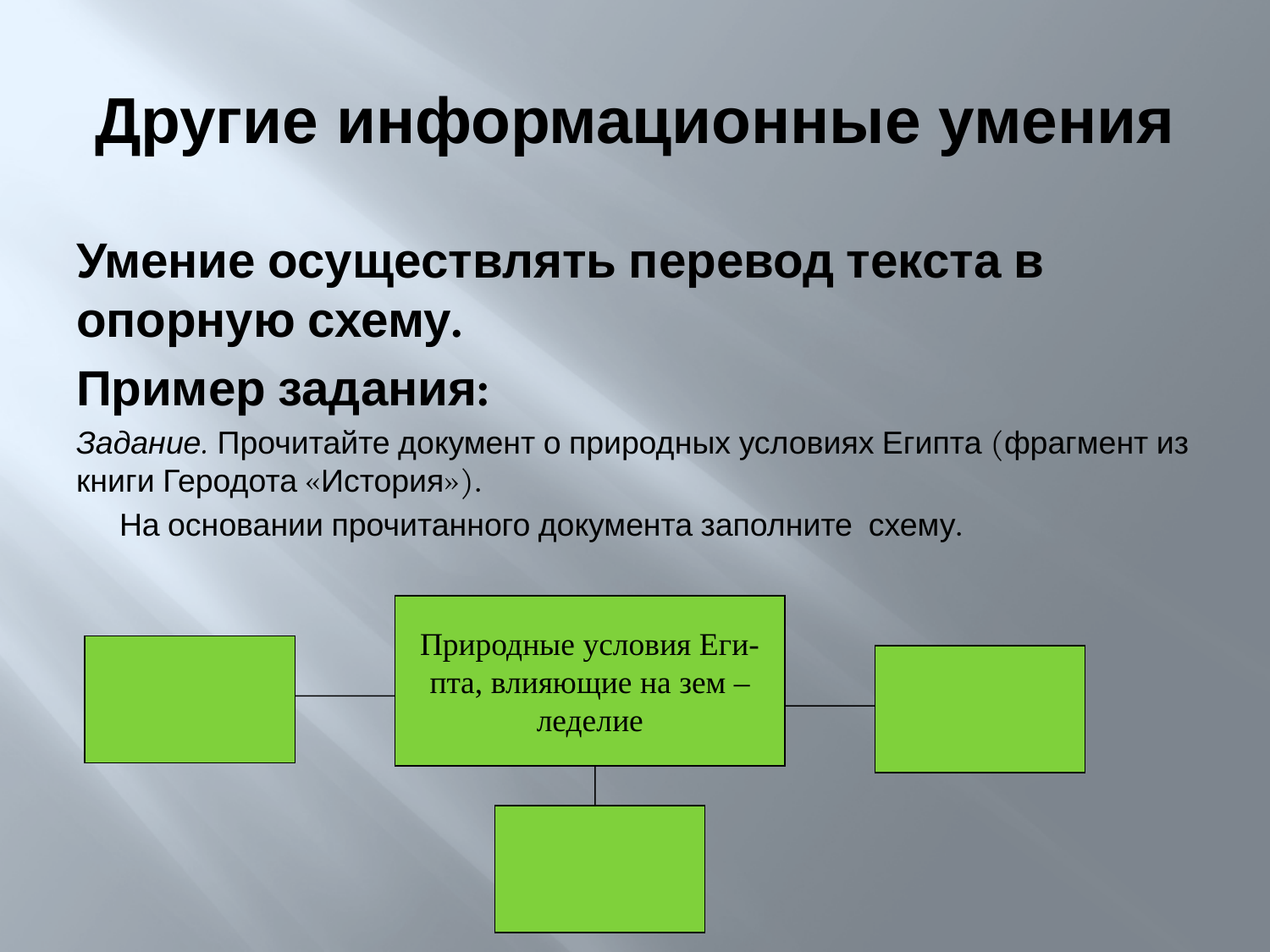

# Другие информационные умения
Умение осуществлять перевод текста в опорную схему.
Пример задания:
Задание. Прочитайте документ о природных условиях Египта (фрагмент из книги Геродота «История»).
   На основании прочитанного документа заполните  схему.
Природные условия Еги-
пта, влияющие на зем –
леделие